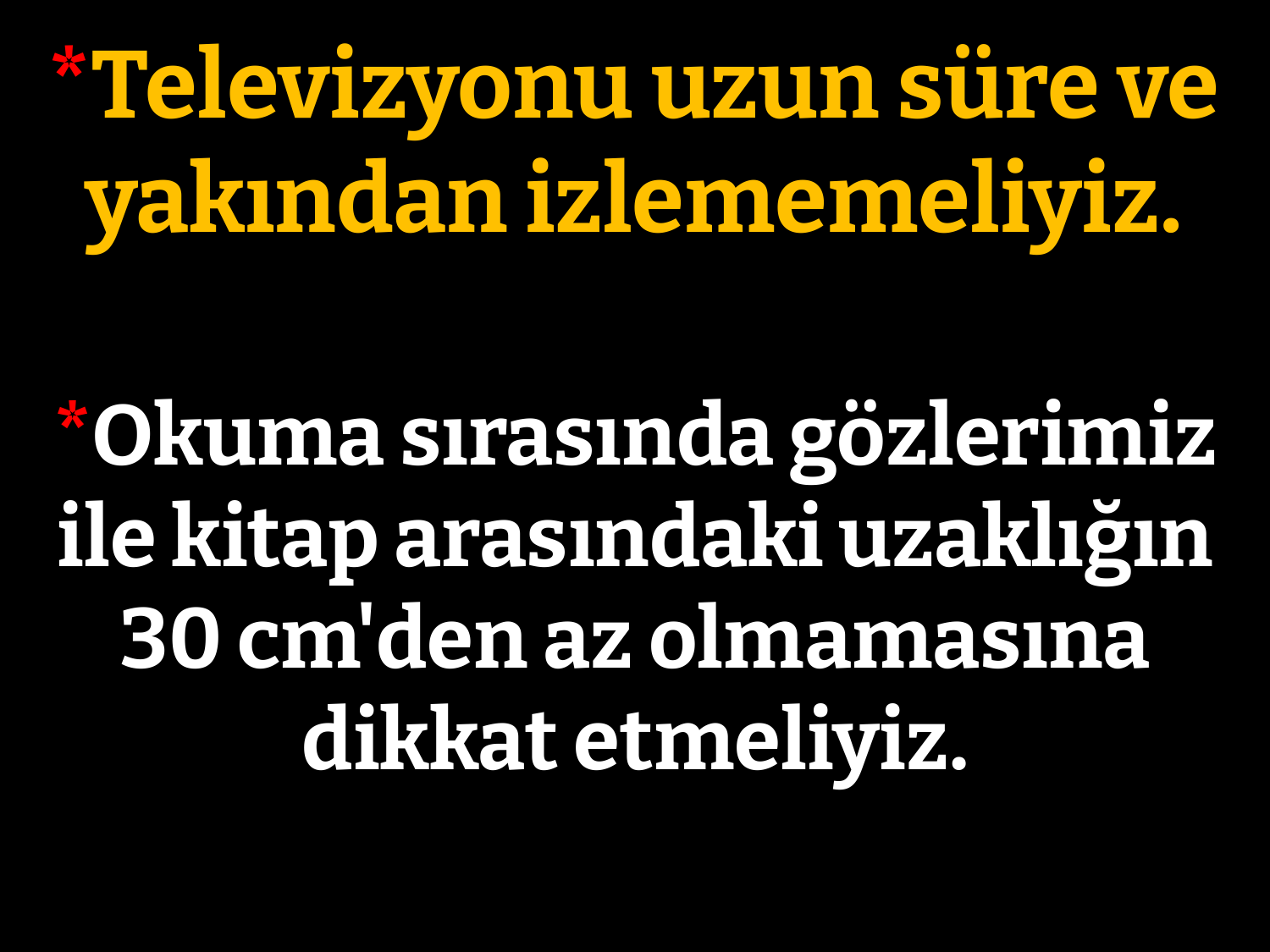

*Televizyonu uzun süre ve yakından izlememeliyiz.
*Okuma sırasında gözlerimiz ile kitap arasındaki uzaklığın 30 cm'den az olmamasına dikkat etmeliyiz.